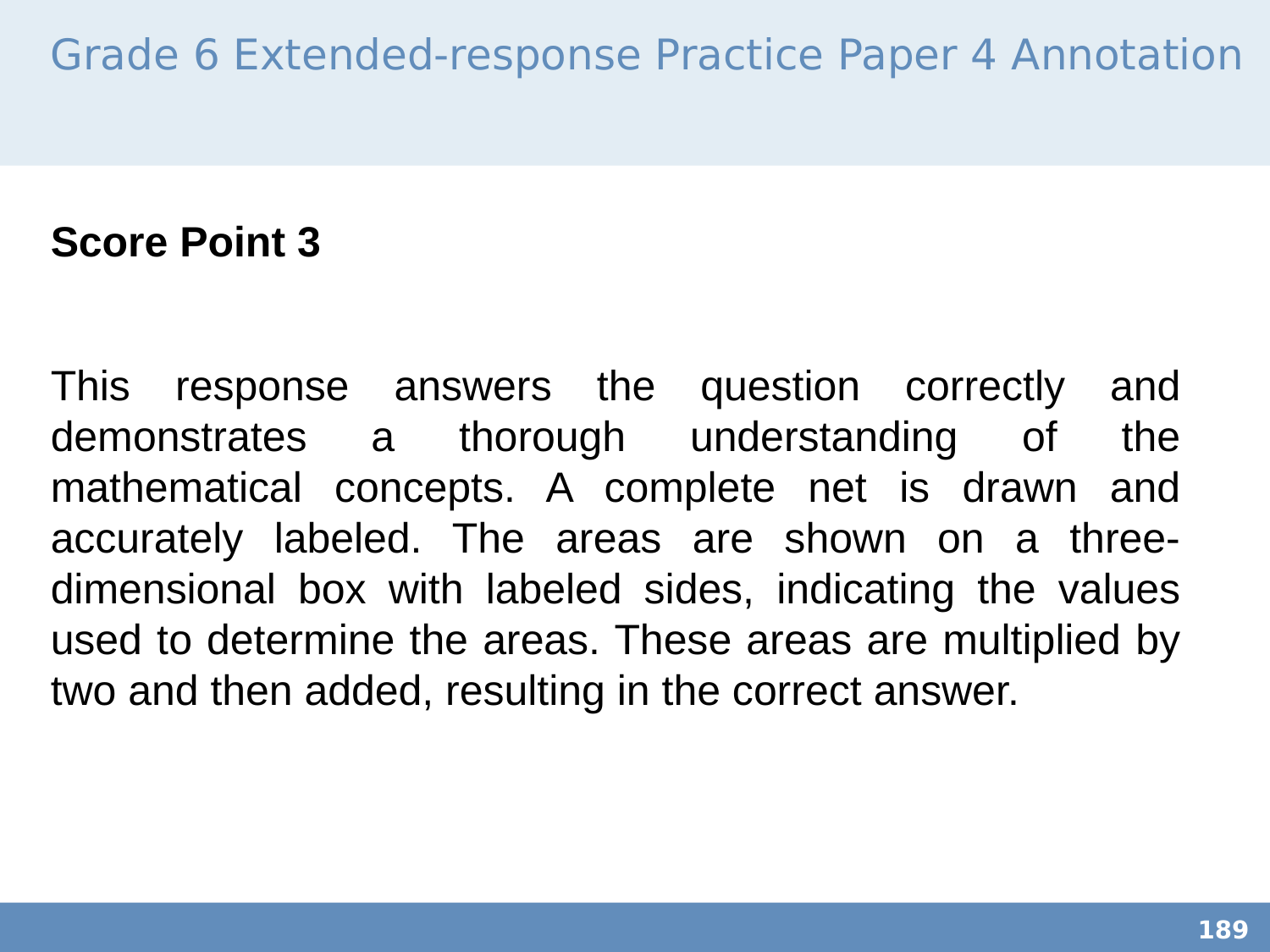

# Grade 6 Extended-response Practice Paper 4 Annotation
Score Point 3

This response answers the question correctly and demonstrates a thorough understanding of the mathematical concepts. A complete net is drawn and accurately labeled. The areas are shown on a three-dimensional box with labeled sides, indicating the values used to determine the areas. These areas are multiplied by two and then added, resulting in the correct answer.
189